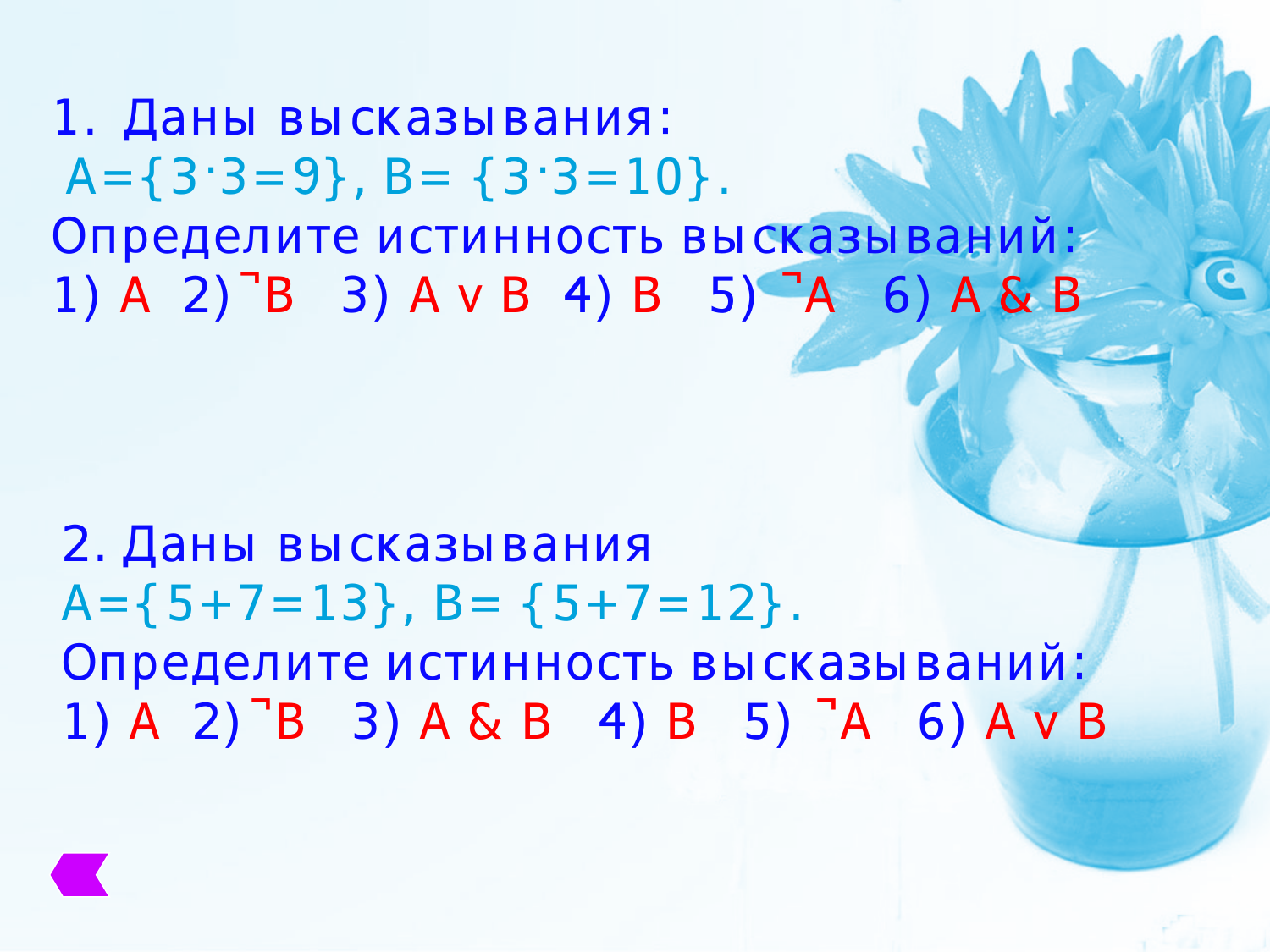

#
Даны высказывания:
 А={3·3=9}, В= {3·3=10}.
Определите истинность высказываний:
1) А  2) ̚ В   3) А v В  4) В   5)  ̚ А   6) А & В

2. Даны высказывания
А={5+7=13}, В= {5+7=12}.
Определите истинность высказываний:
1) А  2) ̚ В   3) А & В   4) В   5)  ̚ А   6) А v В